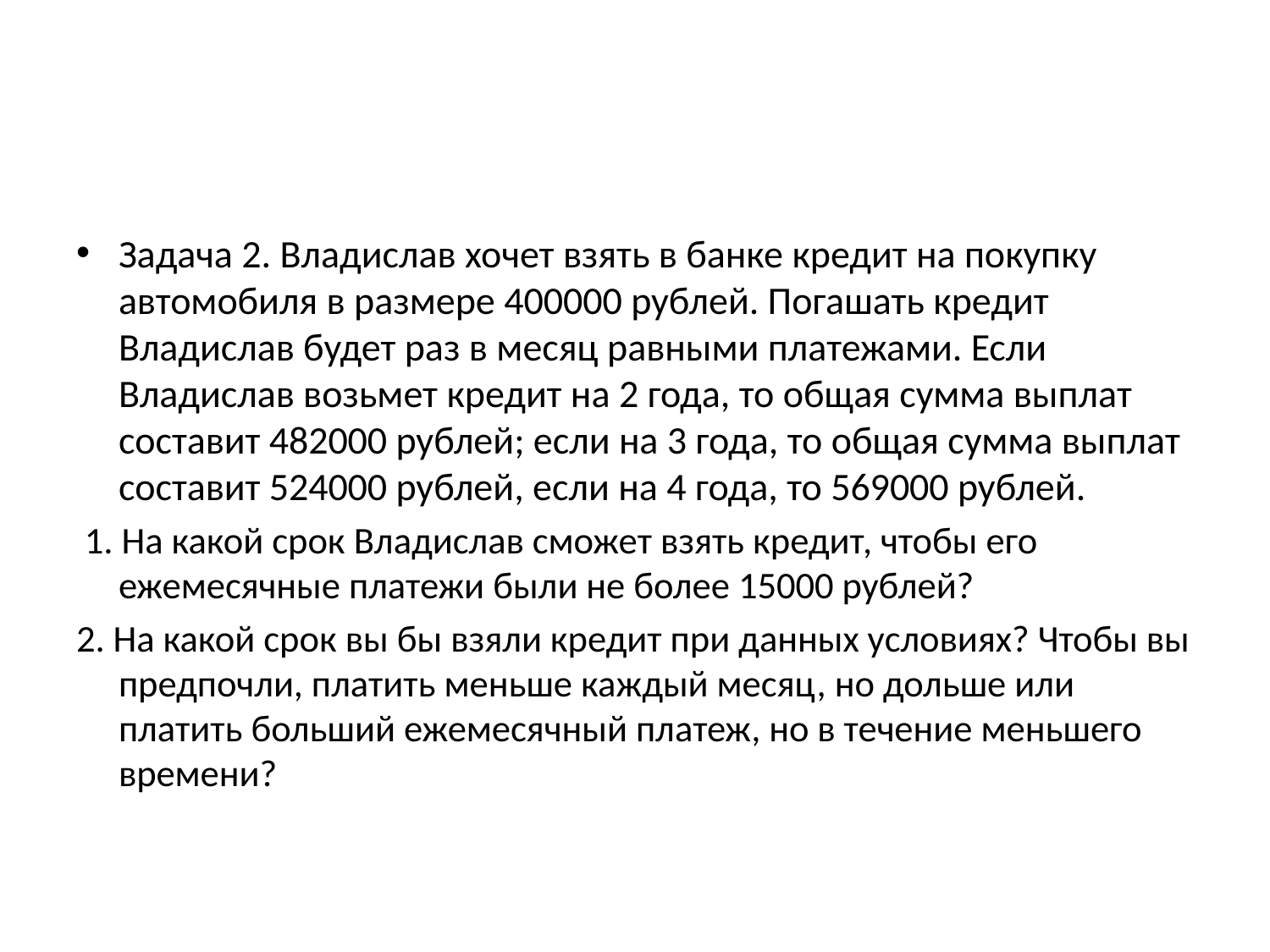

#
Задача 2. Владислав хочет взять в банке кредит на покупку автомобиля в размере 400000 рублей. Погашать кредит Владислав будет раз в месяц равными платежами. Если Владислав возьмет кредит на 2 года, то общая сумма выплат составит 482000 рублей; если на 3 года, то общая сумма выплат составит 524000 рублей, если на 4 года, то 569000 рублей.
 1. На какой срок Владислав сможет взять кредит, чтобы его ежемесячные платежи были не более 15000 рублей?
2. На какой срок вы бы взяли кредит при данных условиях? Чтобы вы предпочли, платить меньше каждый месяц, но дольше или платить больший ежемесячный платеж, но в течение меньшего времени?